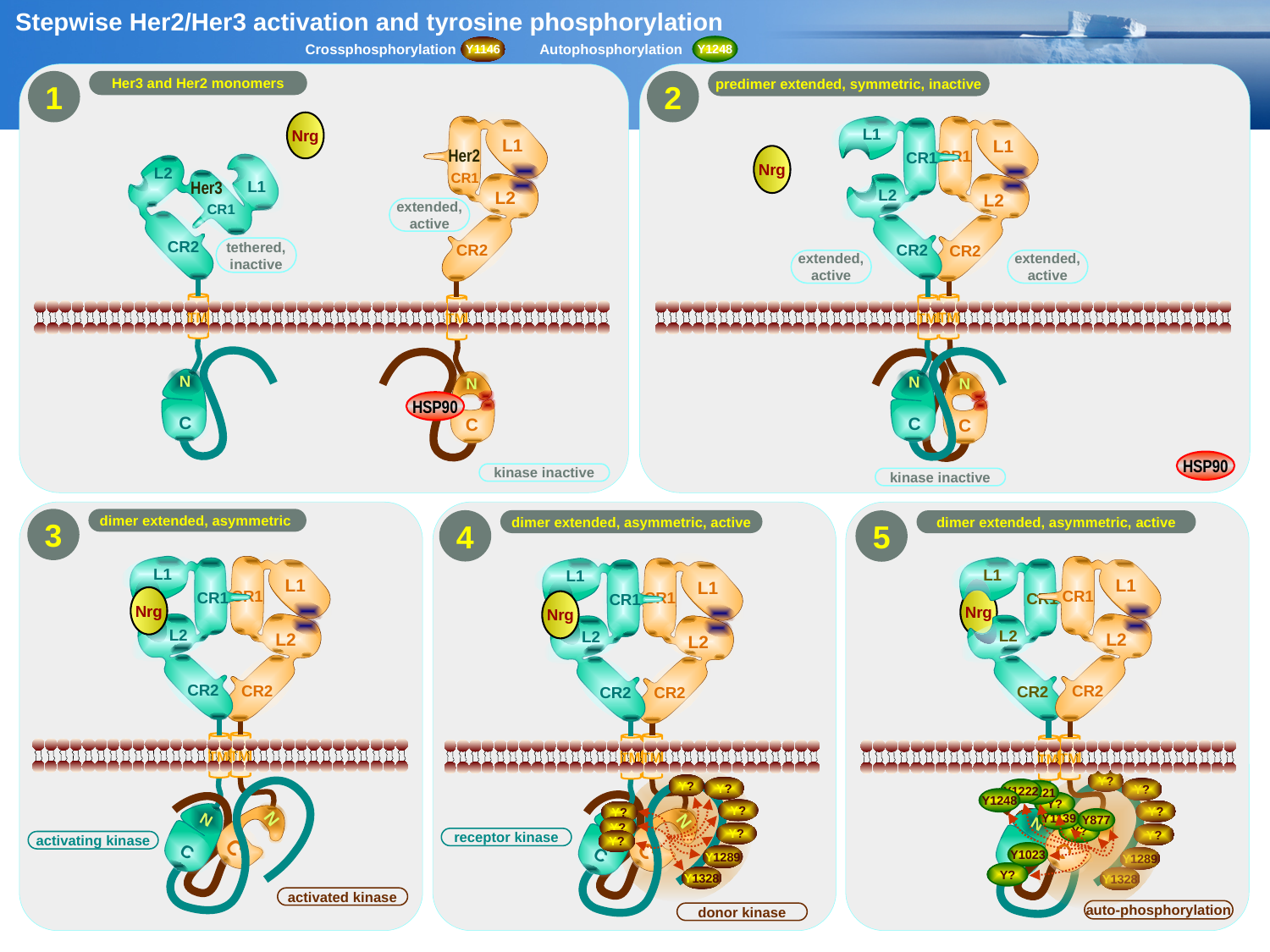

Stepwise Her2/Her3 activation and tyrosine phosphorylation
Autophosphorylation
Crossphosphorylation
Y1248
Y1146

1
Her3 and Her2 monomers
2
predimer extended, symmetric, inactive
Nrg

L1

CR1

L2

CR2

L1
Her2

CR1

L2

CR2

L1
CR1

L2

CR2

L2

Her3
L1

CR1

CR2

Nrg
extended,
active
tethered,
inactive
extended,
active
extended,
active

TM

TM

TM

TM

N

C

N

C

N

C

N

C
HSP90
HSP90
kinase inactive
kinase inactive

3
dimer extended, asymmetric

L1

CR1

L2

CR2

L1
CR1

L2

CR2

Nrg

TM

TM

N

C

N

C

activating kinase
activated kinase

4
dimer extended, asymmetric, active

L1

CR1

L2

CR2

L1
CR1

L2

CR2

Nrg

TM

TM

Y?
Y?

N

C

N

C

Y?
Y?
Y?
Y?
receptor kinase
Y?
Y1289
Y1328
donor kinase

5
dimer extended, asymmetric, active

L1
CR1

L2

CR2

L1

CR1

L2

CR2

Nrg

TM

TM

Y?
Y?
Y1222
Y1221

N

C

Y1248

N

C

Y?
Y?

Y1139
Y?
Y877
Y?

Y?
Y?
Y?
Y1023
Y1289
Y?
Y1328
auto-phosphorylation